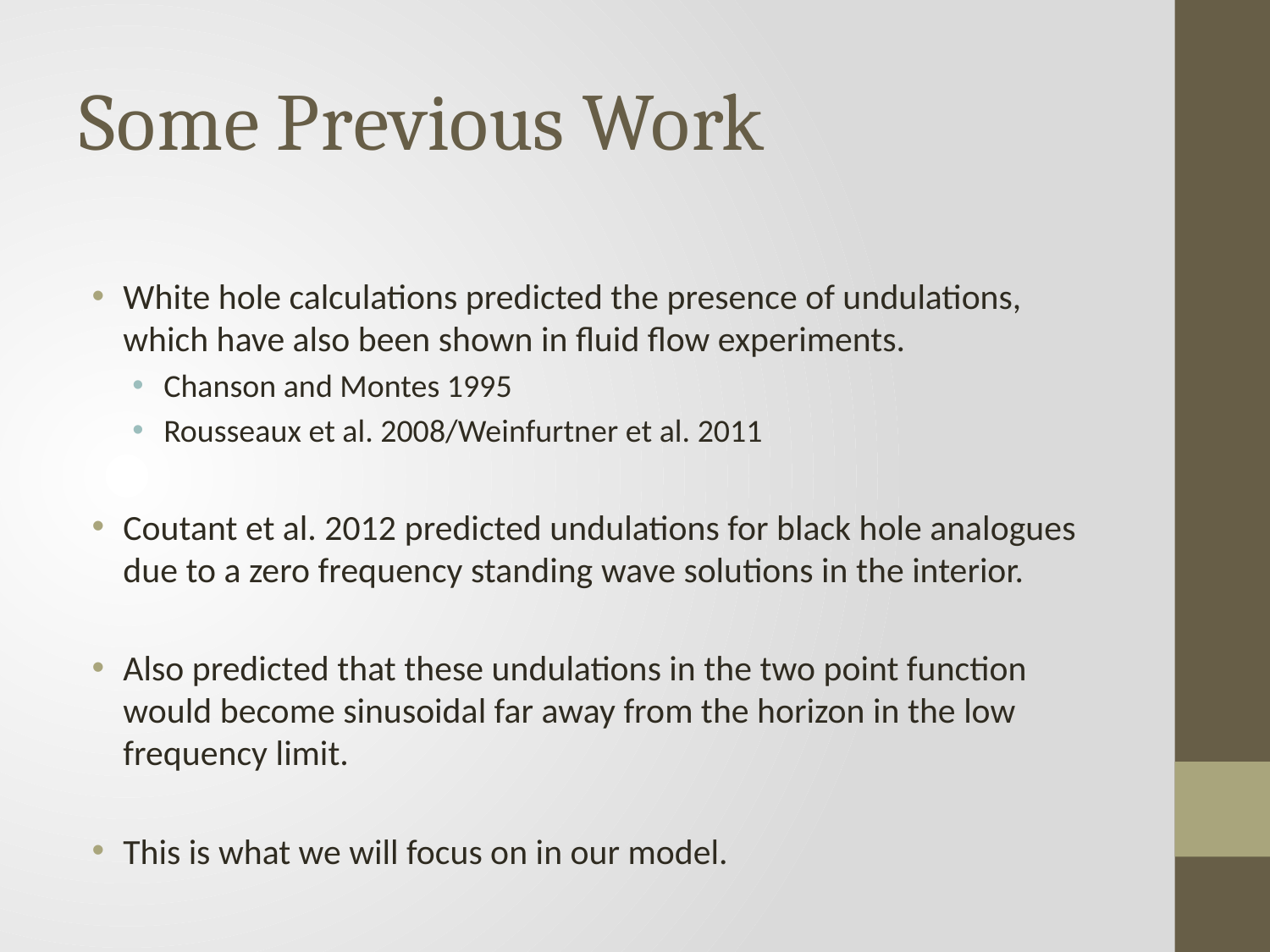

# Some Previous Work

White hole calculations predicted the presence of undulations, which have also been shown in fluid flow experiments.
Chanson and Montes 1995
Rousseaux et al. 2008/Weinfurtner et al. 2011

Coutant et al. 2012 predicted undulations for black hole analogues due to a zero frequency standing wave solutions in the interior.

Also predicted that these undulations in the two point function would become sinusoidal far away from the horizon in the low frequency limit.

This is what we will focus on in our model.